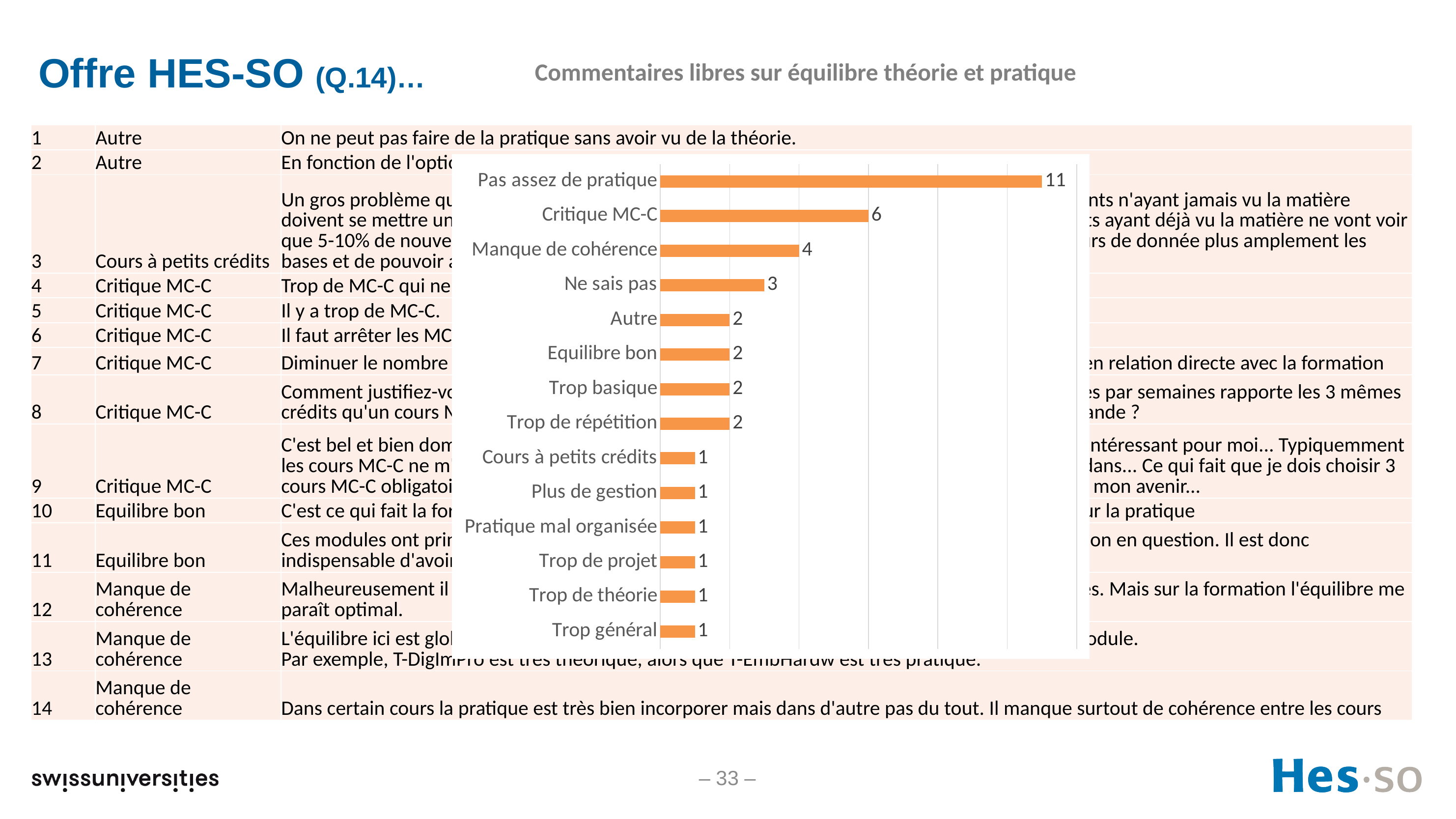

# Offre HES-SO (Q.14)…
Commentaires libres sur équilibre théorie et pratique
| 1 | Autre | On ne peut pas faire de la pratique sans avoir vu de la théorie. |
| --- | --- | --- |
| 2 | Autre | En fonction de l'option, il y a moins de cours à choix. |
| 3 | Cours à petits crédits | Un gros problème que je trouve et le fait d'avoir des modules que de 3 crédits, avec ça, les étudiants n'ayant jamais vu la matière doivent se mettre une grande pression pour acquérir parce que cela va très vite, mais les étudiants ayant déjà vu la matière ne vont voir que 5-10% de nouvelle matière. Avoir des modules avec plus de crédits permettrait aux professeurs de donnée plus amplement les bases et de pouvoir aller plus loin avec les sujets avancées |
| 4 | Critique MC-C | Trop de MC-C qui ne sont pas intéressant |
| 5 | Critique MC-C | Il y a trop de MC-C. |
| 6 | Critique MC-C | Il faut arrêter les MC-C, ces cours sont une catastrophe ! |
| 7 | Critique MC-C | Diminuer le nombre de credit pour les MC-C et augmenter ceux des MC-F ou MC-T qui sont plus en relation directe avec la formation |
| 8 | Critique MC-C | Comment justifiez-vous qu'un cours MC-C qui nécessite une charge de travail d'environ 15 minutes par semaines rapporte les 3 mêmes crédits qu'un cours MC-F ou MC-T qui nécessite eux une charge de travail entre 5 et 6 fois plus grande ? |
| 9 | Critique MC-C | C'est bel et bien dommage d'avoir des cours obligatoires qui empêchent de suivre d'autres cours intéressant pour moi... Typiquemment les cours MC-C ne m'intéressent pas du tout dans le sens où j'ai pas envie de me spécialiser là dedans... Ce qui fait que je dois choisir 3 cours MC-C obligatoire au lieu de prendre 3 autres cours qui me seront beaucoup plus utiles pour mon avenir... |
| 10 | Equilibre bon | C'est ce qui fait la force de l'ingénieur HES à mon avis. Rapidement opérationnel car bien formé sur la pratique |
| 11 | Equilibre bon | Ces modules ont principalement pour objectif de donner les bases nécessaires dans la spécialisation en question. Il est donc indispensable d'avoir une majorité de théorie (c'est le cas). |
| 12 | Manque de cohérence | Malheureusement il y a un déséquilibre entre premier et second semestre dans les cours proposés. Mais sur la formation l'équilibre me paraît optimal. |
| 13 | Manque de cohérence | L'équilibre ici est global, mais cet équilibre n'est pas forcément respecté à l'interne même d'un module. Par exemple, T-DigImPro est très théorique, alors que T-EmbHardw est très pratique. |
| 14 | Manque de cohérence | Dans certain cours la pratique est très bien incorporer mais dans d'autre pas du tout. Il manque surtout de cohérence entre les cours |

### Chart

| Category |  |
|---|---|
| Pas assez de pratique | 11.0 |
| Critique MC-C | 6.0 |
| Manque de cohérence | 4.0 |
| Ne sais pas | 3.0 |
| Autre | 2.0 |
| Equilibre bon | 2.0 |
| Trop basique | 2.0 |
| Trop de répétition | 2.0 |
| Cours à petits crédits | 1.0 |
| Plus de gestion | 1.0 |
| Pratique mal organisée | 1.0 |
| Trop de projet | 1.0 |
| Trop de théorie | 1.0 |
| Trop général | 1.0 |